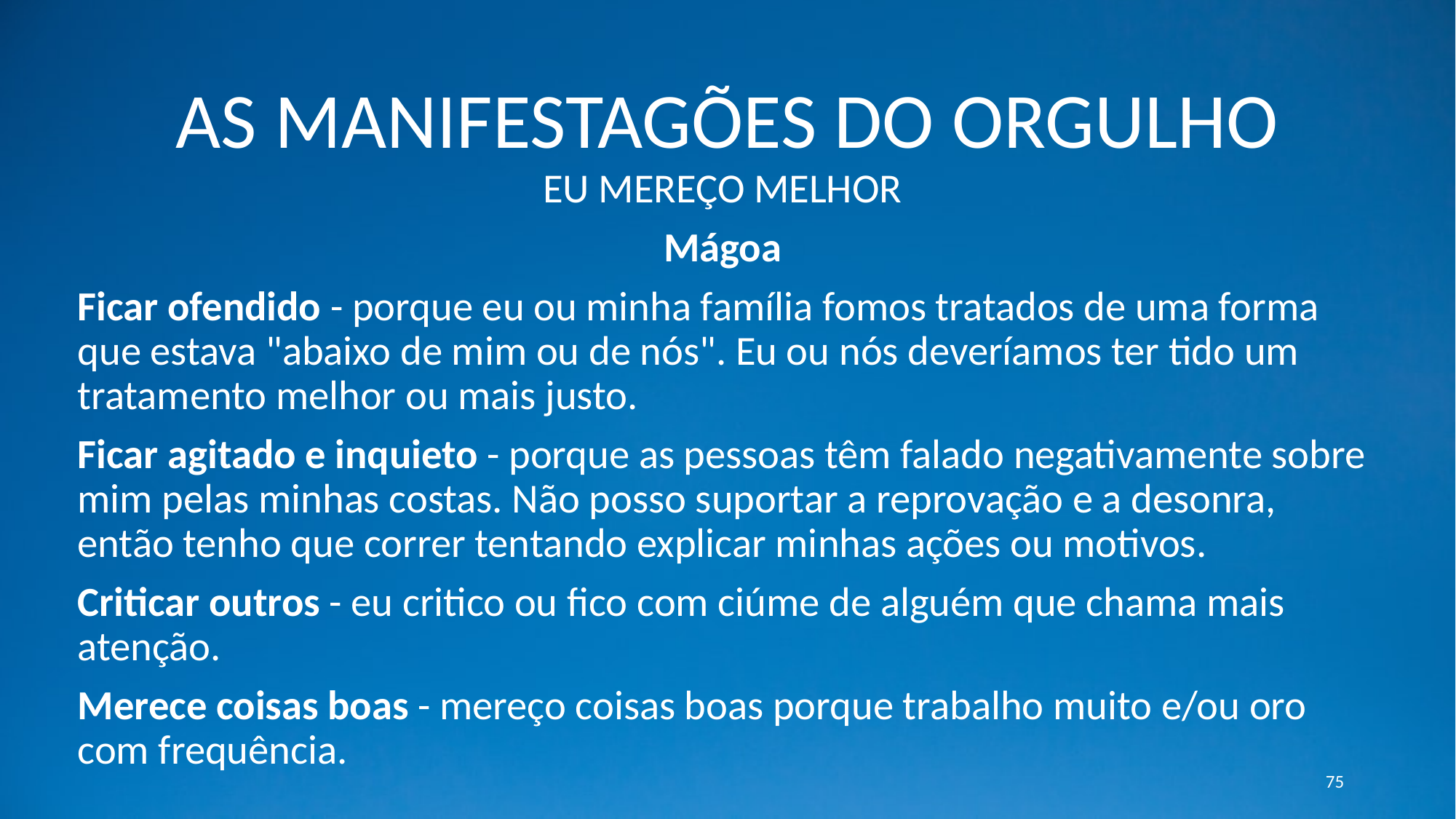

# AS MANIFESTAGÕES DO ORGULHO
EU MEREÇO MELHOR
Mágoa
Ficar ofendido - porque eu ou minha família fomos tratados de uma forma que estava "abaixo de mim ou de nós". Eu ou nós deveríamos ter tido um tratamento melhor ou mais justo.
Ficar agitado e inquieto - porque as pessoas têm falado negativamente sobre mim pelas minhas costas. Não posso suportar a reprovação e a desonra, então tenho que correr tentando explicar minhas ações ou motivos.
Criticar outros - eu critico ou fico com ciúme de alguém que chama mais atenção.
Merece coisas boas - mereço coisas boas porque trabalho muito e/ou oro com frequência.

75